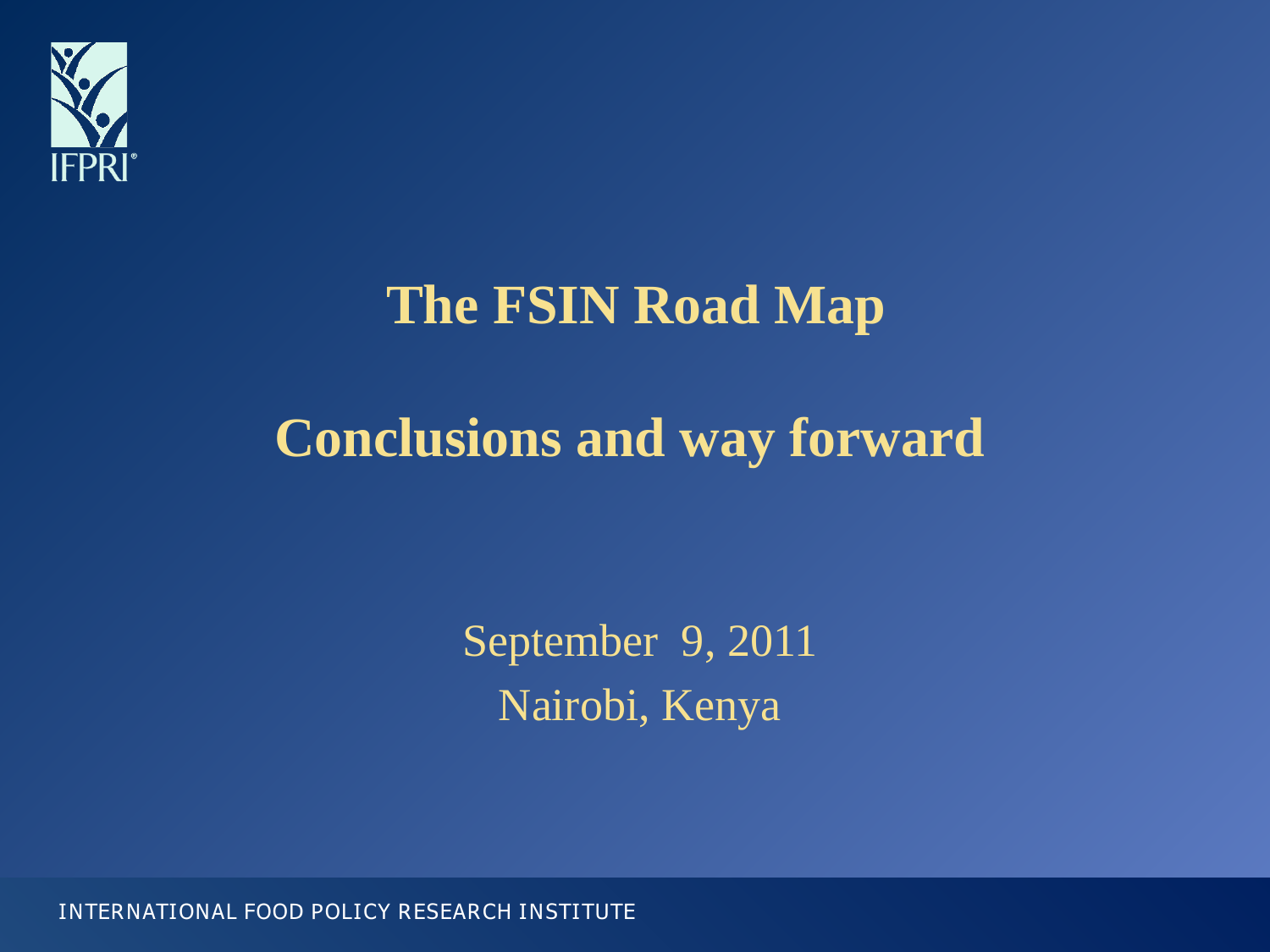

# The FSIN Road Map Conclusions and way forward

September  9, 2011
Nairobi, Kenya